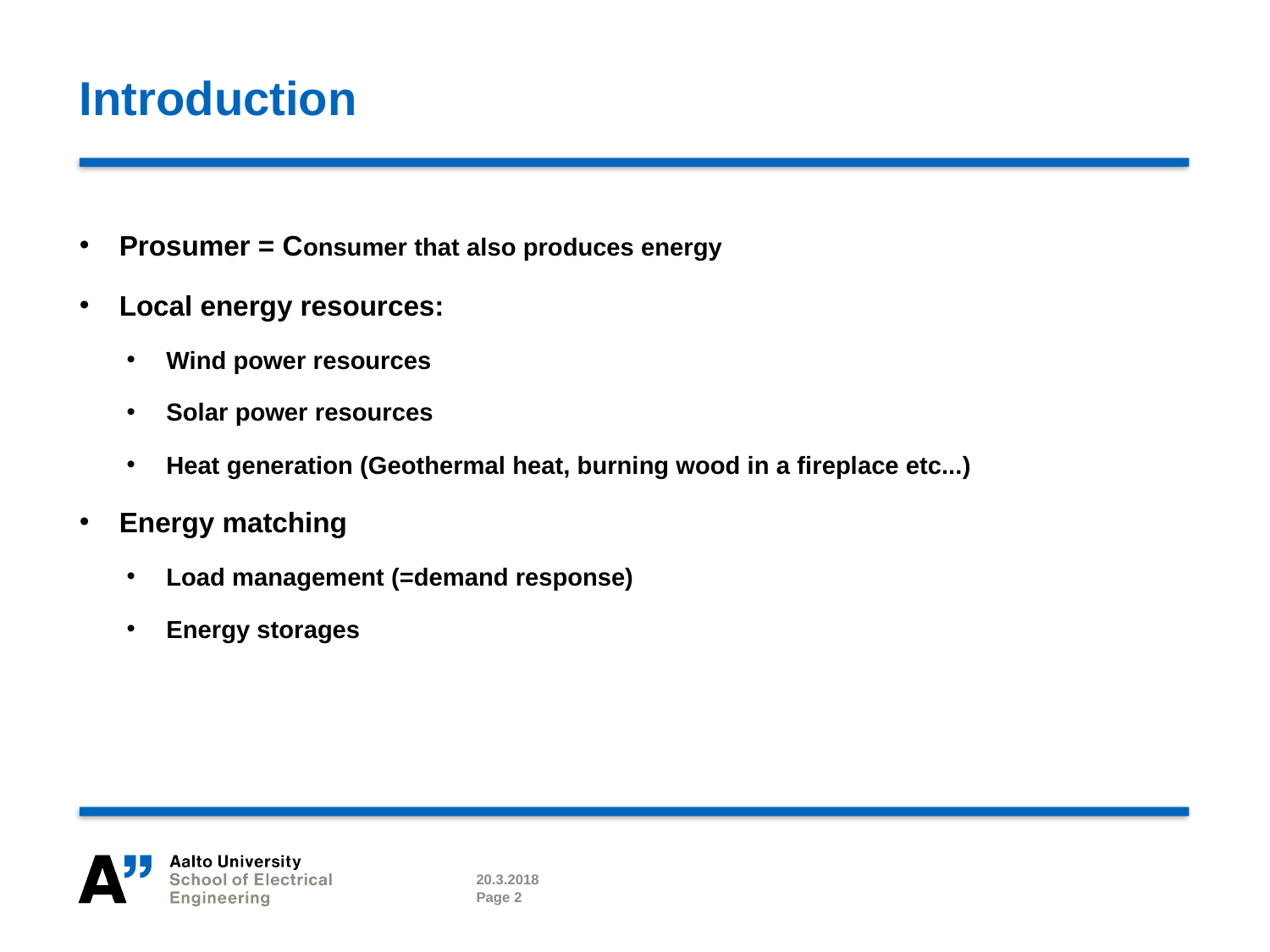

# Introduction
Prosumer = Consumer that also produces energy
Local energy resources:
Wind power resources
Solar power resources
Heat generation (Geothermal heat, burning wood in a fireplace etc...)
Energy matching
Load management (=demand response)
Energy storages

20.3.2018
Page 2